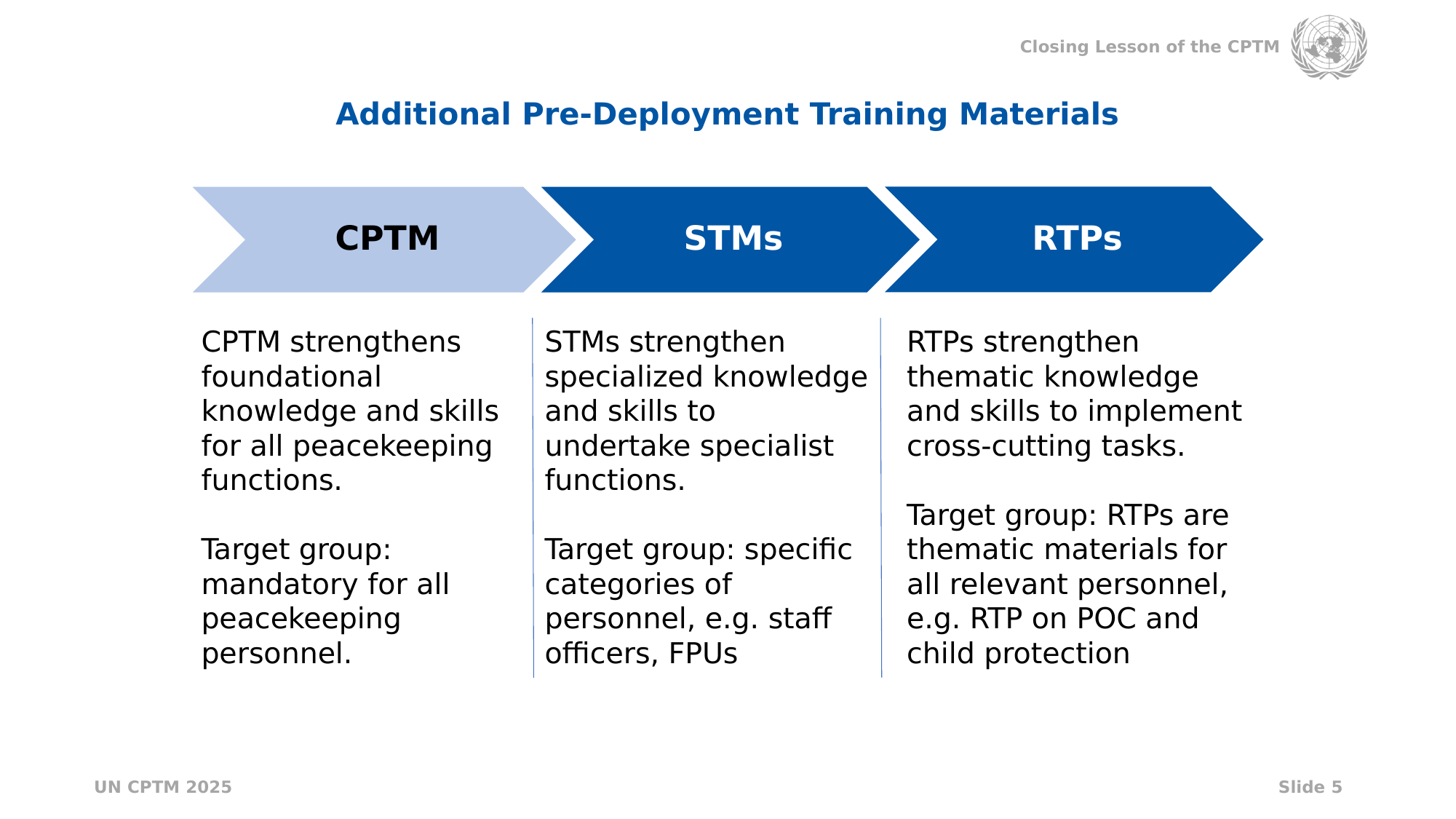

Additional Pre-Deployment Training Materials
CPTM
STMs
RTPs
CPTM strengthens foundational knowledge and skills for all peacekeeping functions.

Target group: mandatory for all peacekeeping personnel.
STMs strengthen specialized knowledge and skills to undertake specialist functions.

Target group: specific categories of personnel, e.g. staff officers, FPUs

RTPs strengthen thematic knowledge and skills to implement cross-cutting tasks.

Target group: RTPs are thematic materials for all relevant personnel, e.g. RTP on POC and child protection